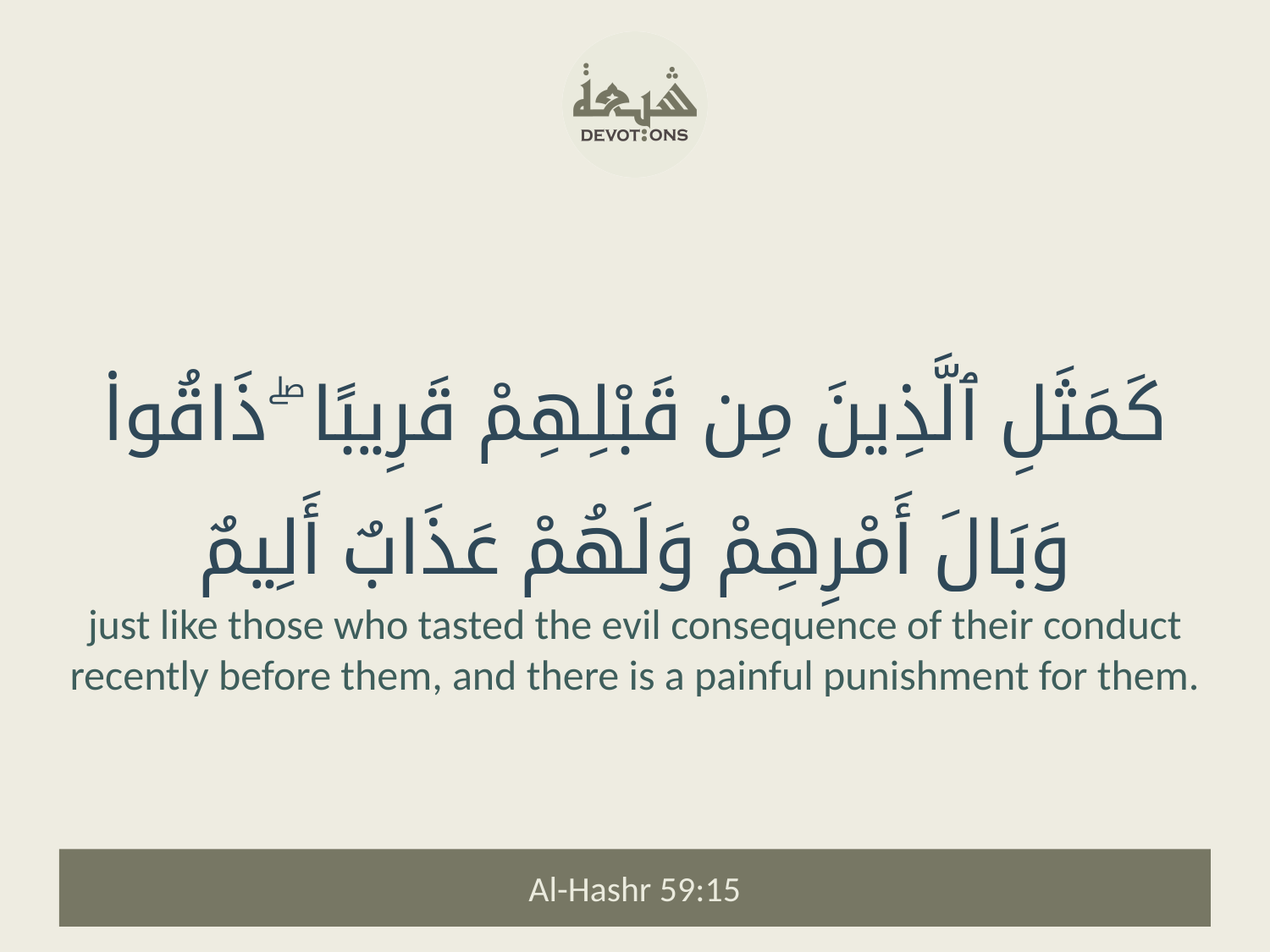

كَمَثَلِ ٱلَّذِينَ مِن قَبْلِهِمْ قَرِيبًا ۖ ذَاقُوا۟ وَبَالَ أَمْرِهِمْ وَلَهُمْ عَذَابٌ أَلِيمٌ
just like those who tasted the evil consequence of their conduct recently before them, and there is a painful punishment for them.
Al-Hashr 59:15